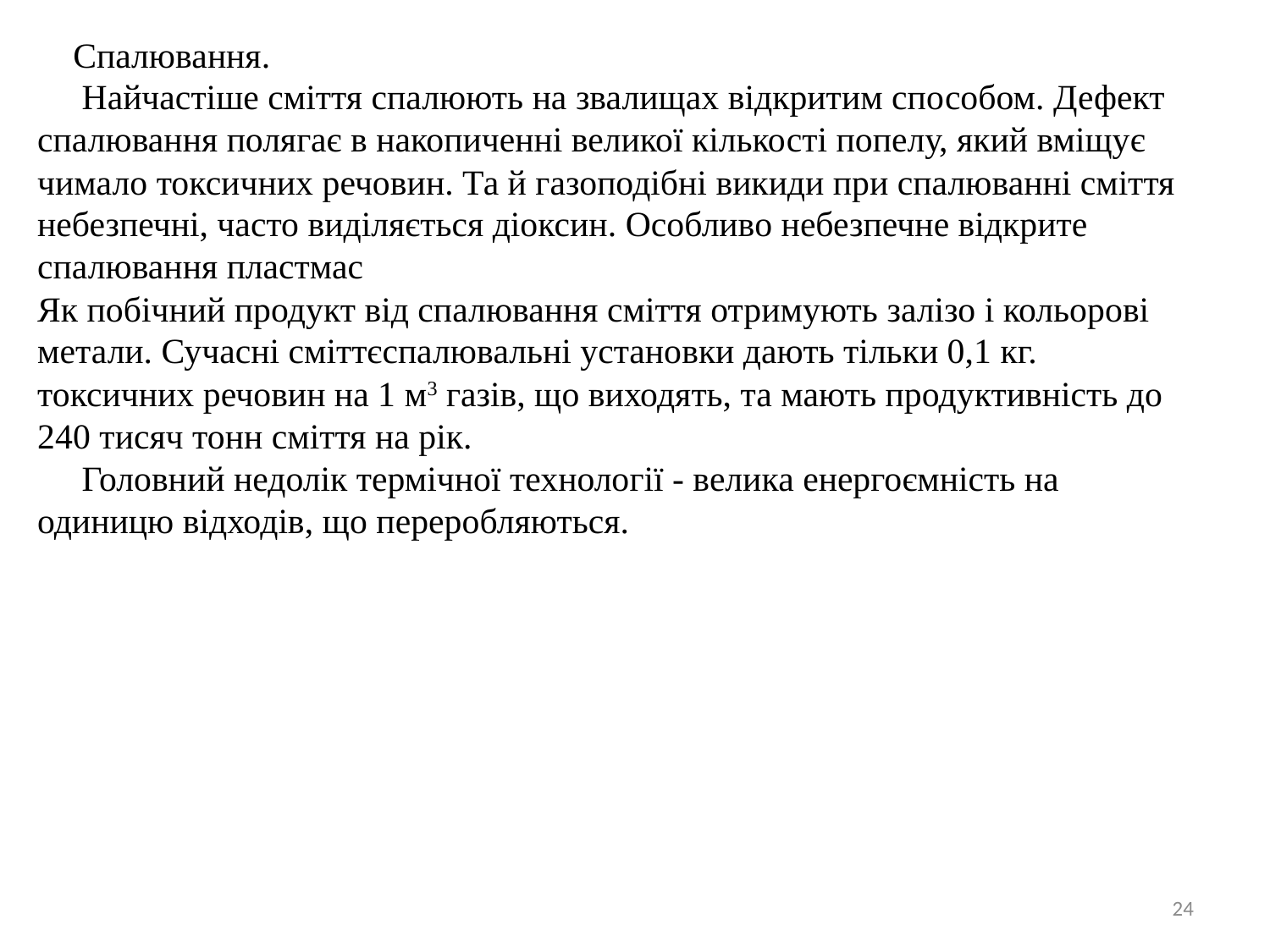

Спалювання.
     Найчастіше сміття спалюють на звалищах відкритим способом. Дефект спалювання полягає в накопиченні великої кількості попелу, який вміщує чимало токсичних речовин. Та й газоподібні викиди при спалюванні сміття небезпечні, часто виділяється діоксин. Особливо небезпечне відкрите спалювання пластмас
Як побічний продукт від спалювання сміття отримують залізо і кольорові метали. Сучасні сміттєспалювальні установки дають тільки 0,1 кг. токсичних речовин на 1 м3 газів, що виходять, та мають продуктивність до 240 тисяч тонн сміття на рік.
     Головний недолік термічної технології - велика енергоємність на одиницю відходів, що переробляються.
24